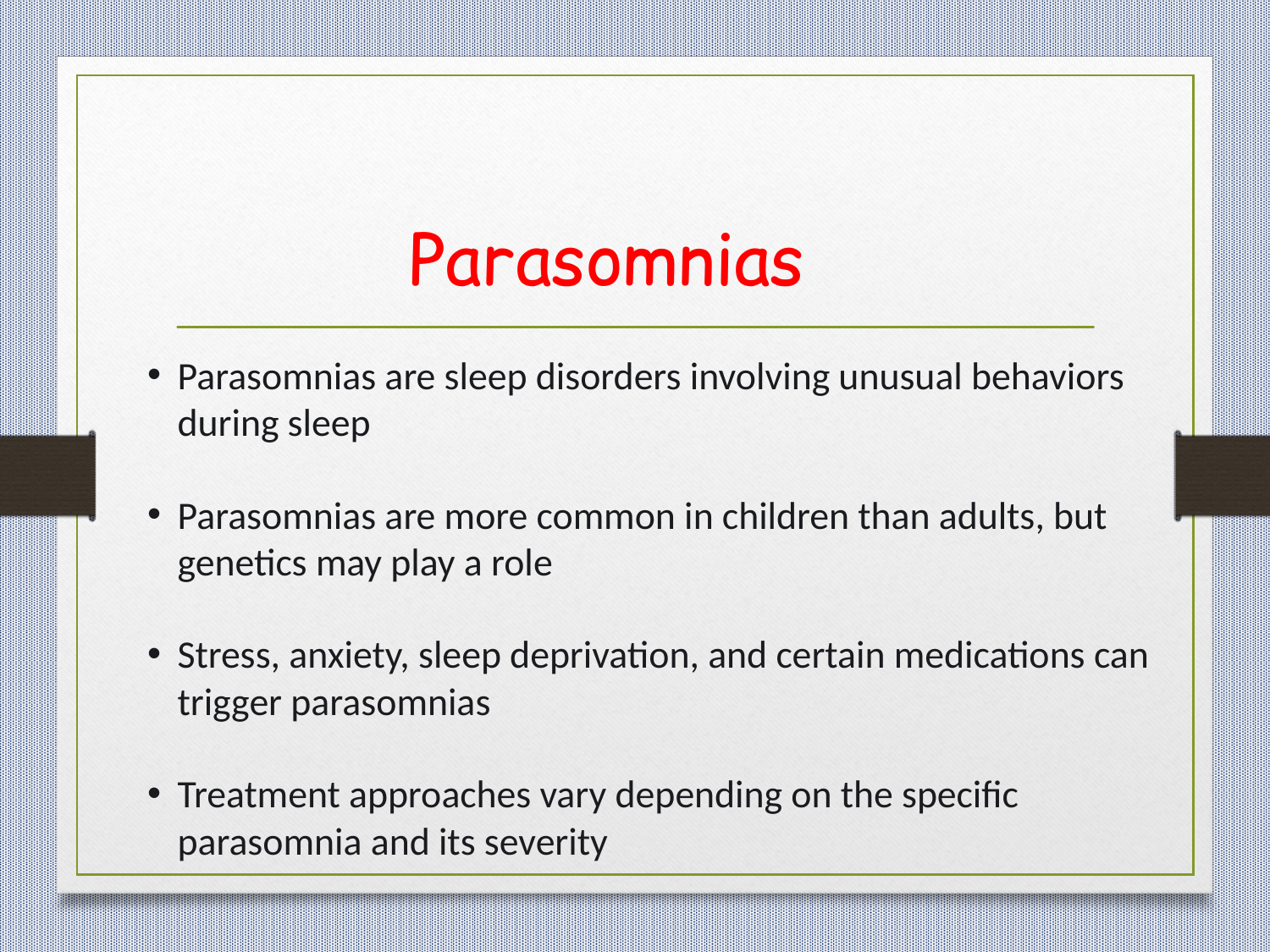

# Parasomnias
Parasomnias are sleep disorders involving unusual behaviors during sleep

Parasomnias are more common in children than adults, but genetics may play a role

Stress, anxiety, sleep deprivation, and certain medications can trigger parasomnias

Treatment approaches vary depending on the specific parasomnia and its severity